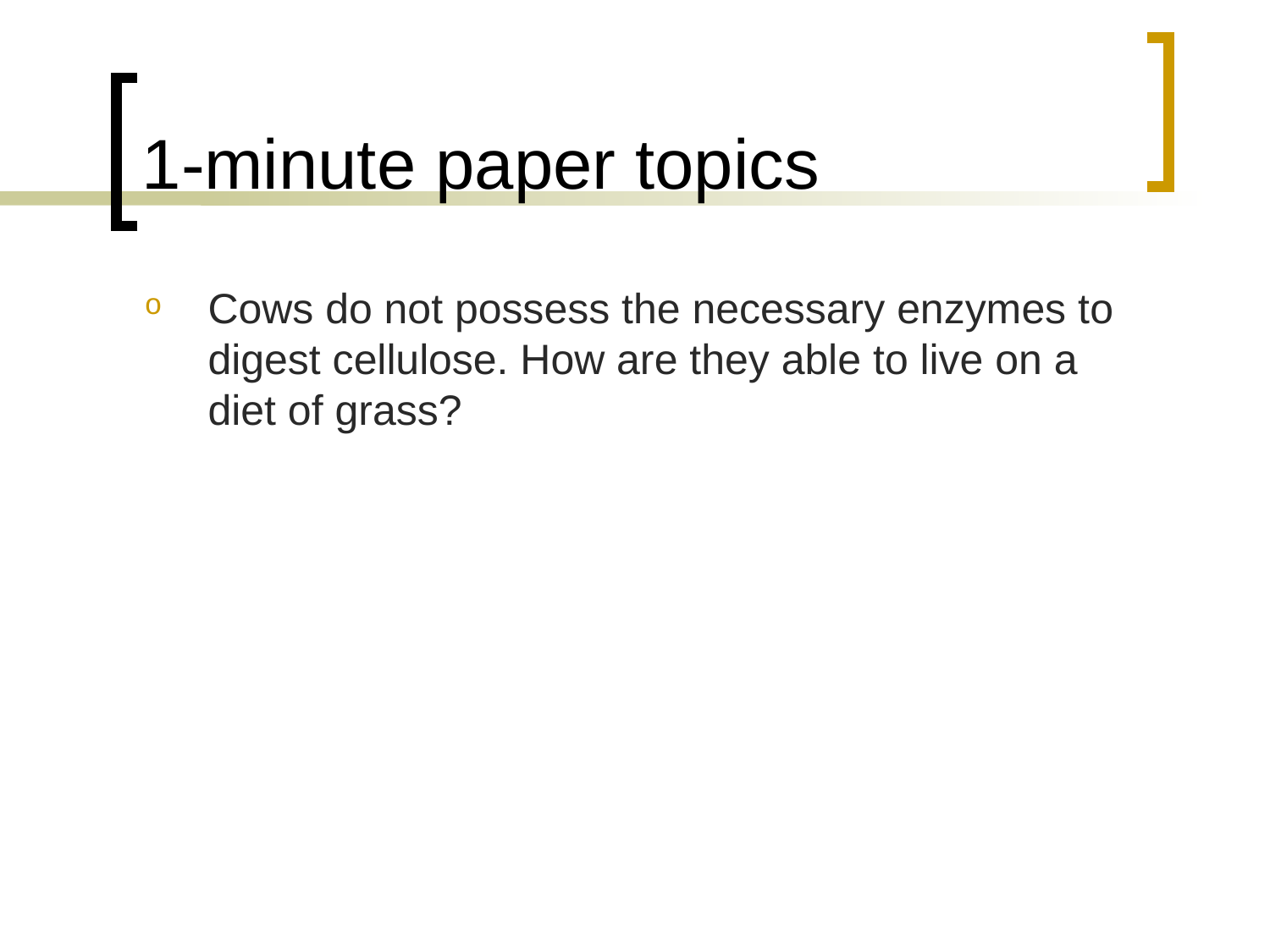

# 1-minute paper topics
Cows do not possess the necessary enzymes to digest cellulose. How are they able to live on a diet of grass?